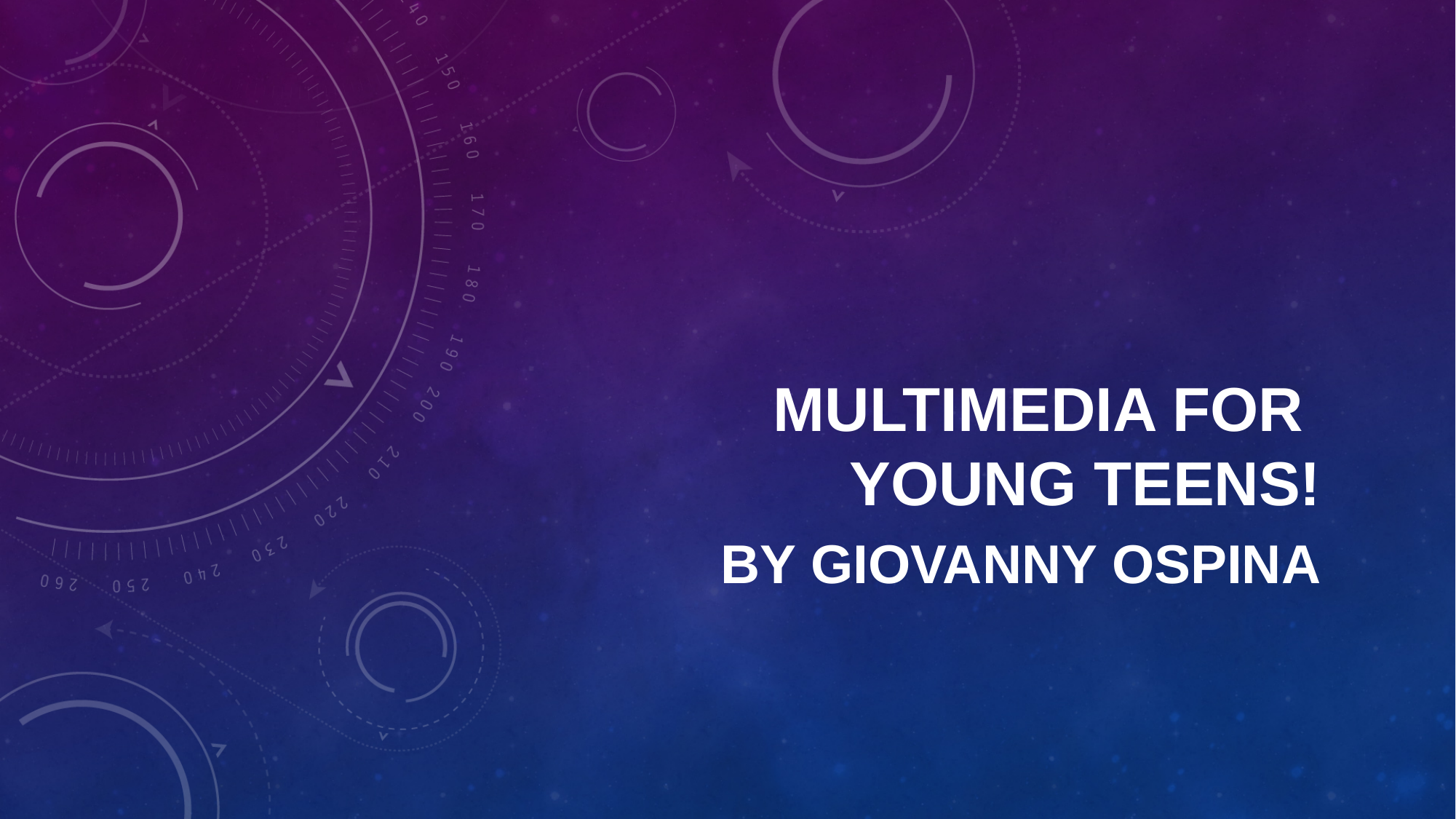

# Multimedia for young Teens!
By Giovanny Ospina